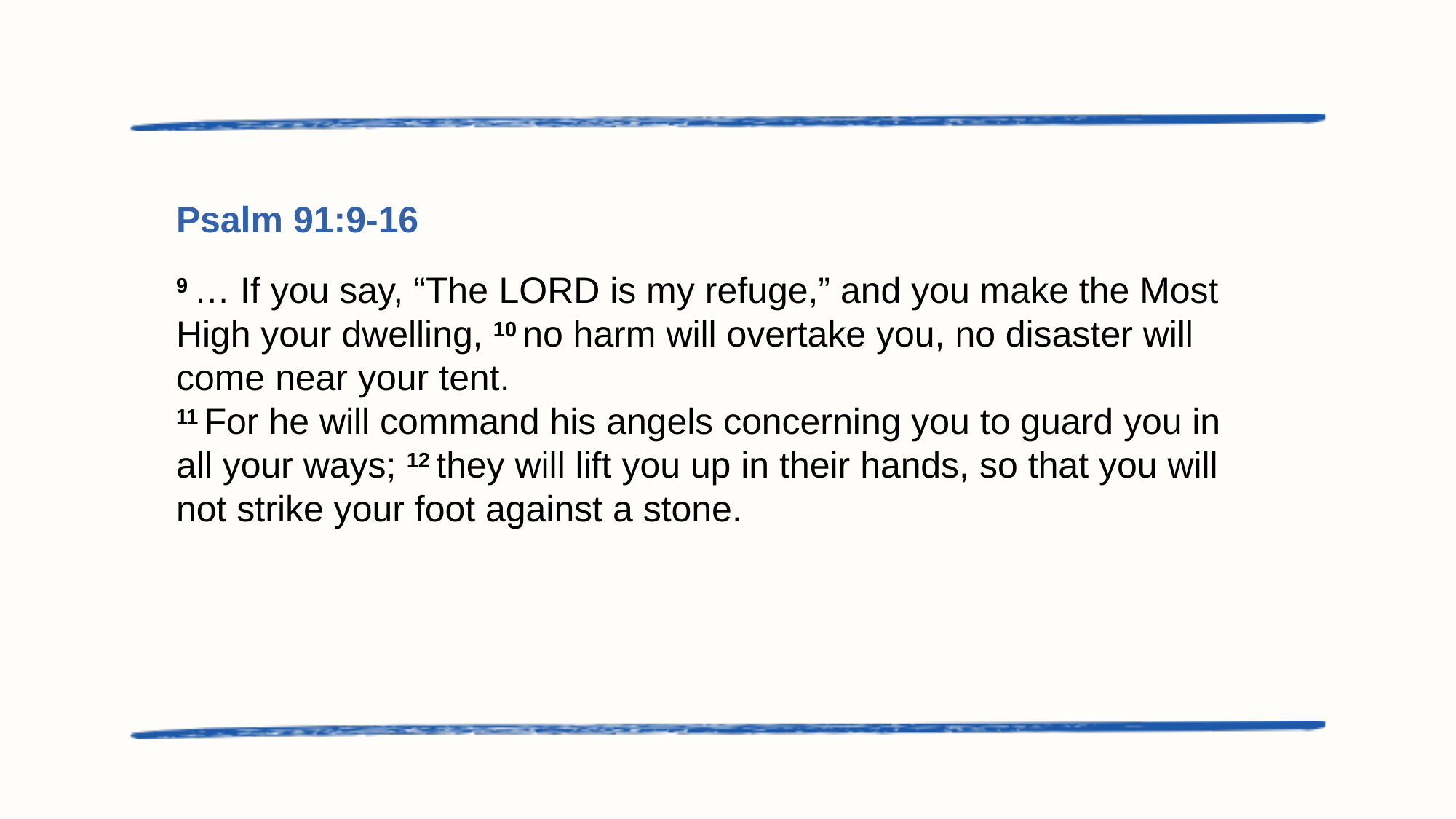

Psalm 91:9-16
9 … If you say, “The Lord is my refuge,” and you make the Most High your dwelling, 10 no harm will overtake you, no disaster will come near your tent.
11 For he will command his angels concerning you to guard you in all your ways; 12 they will lift you up in their hands, so that you will not strike your foot against a stone.